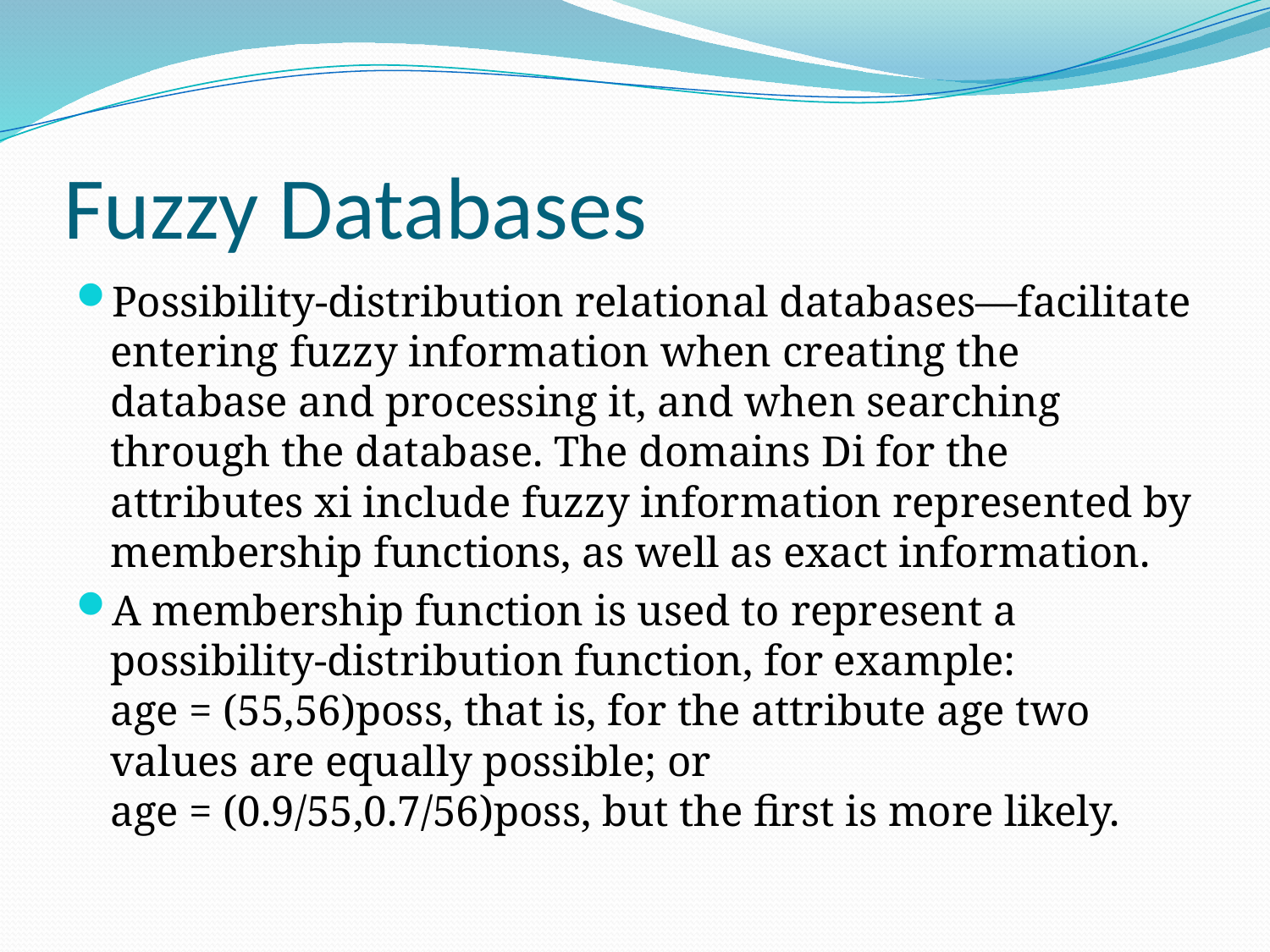

# Fuzzy Databases
Possibility-distribution relational databases—facilitate entering fuzzy information when creating the database and processing it, and when searching through the database. The domains Di for the attributes xi include fuzzy information represented by membership functions, as well as exact information.
A membership function is used to represent a possibility-distribution function, for example:
age = (55,56)poss, that is, for the attribute age two values are equally possible; or
age = (0.9/55,0.7/56)poss, but the first is more likely.